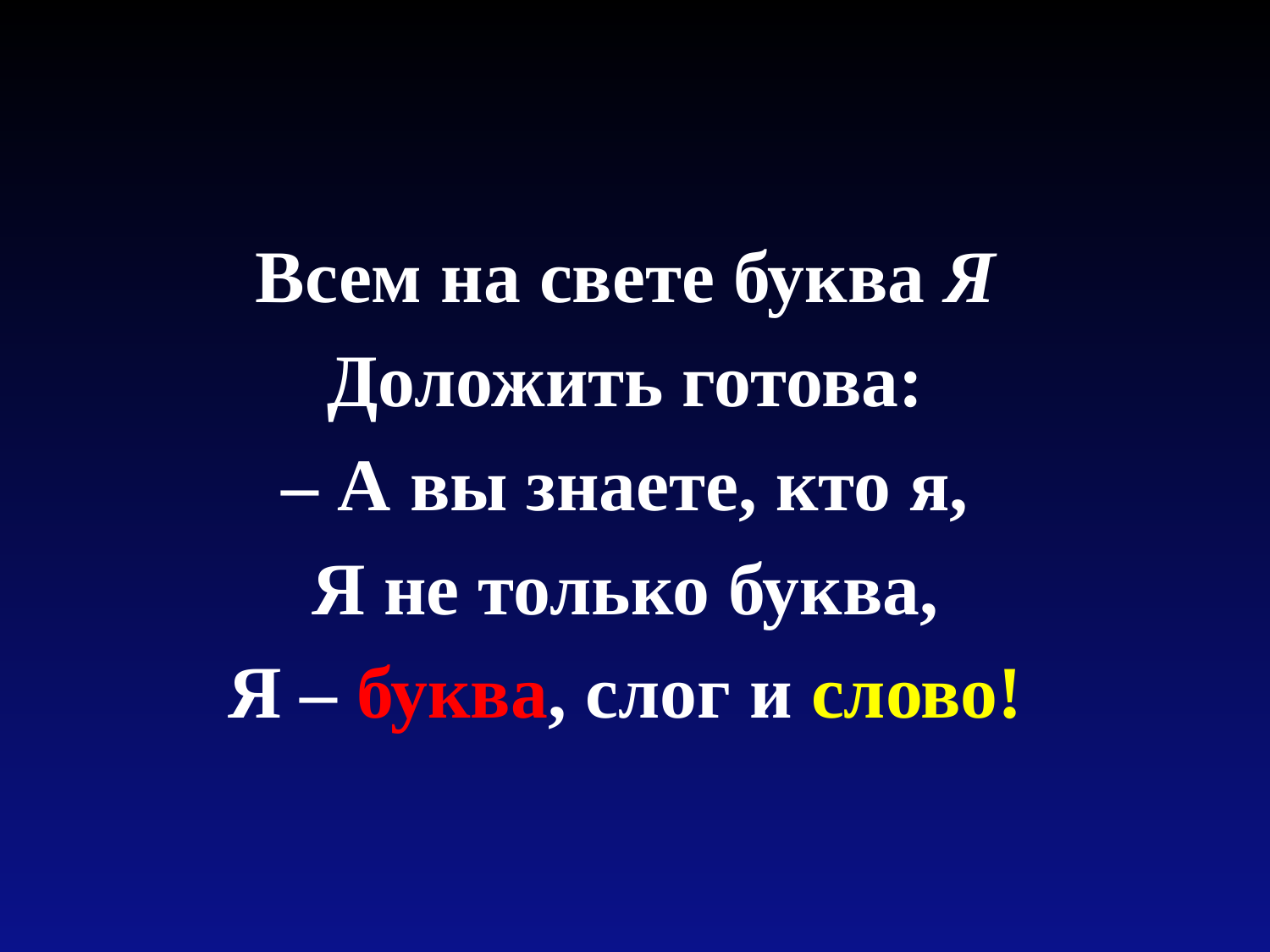

Всем на свете буква Я
Доложить готова:
– А вы знаете, кто я,
Я не только буква,
Я – буква, слог и слово!